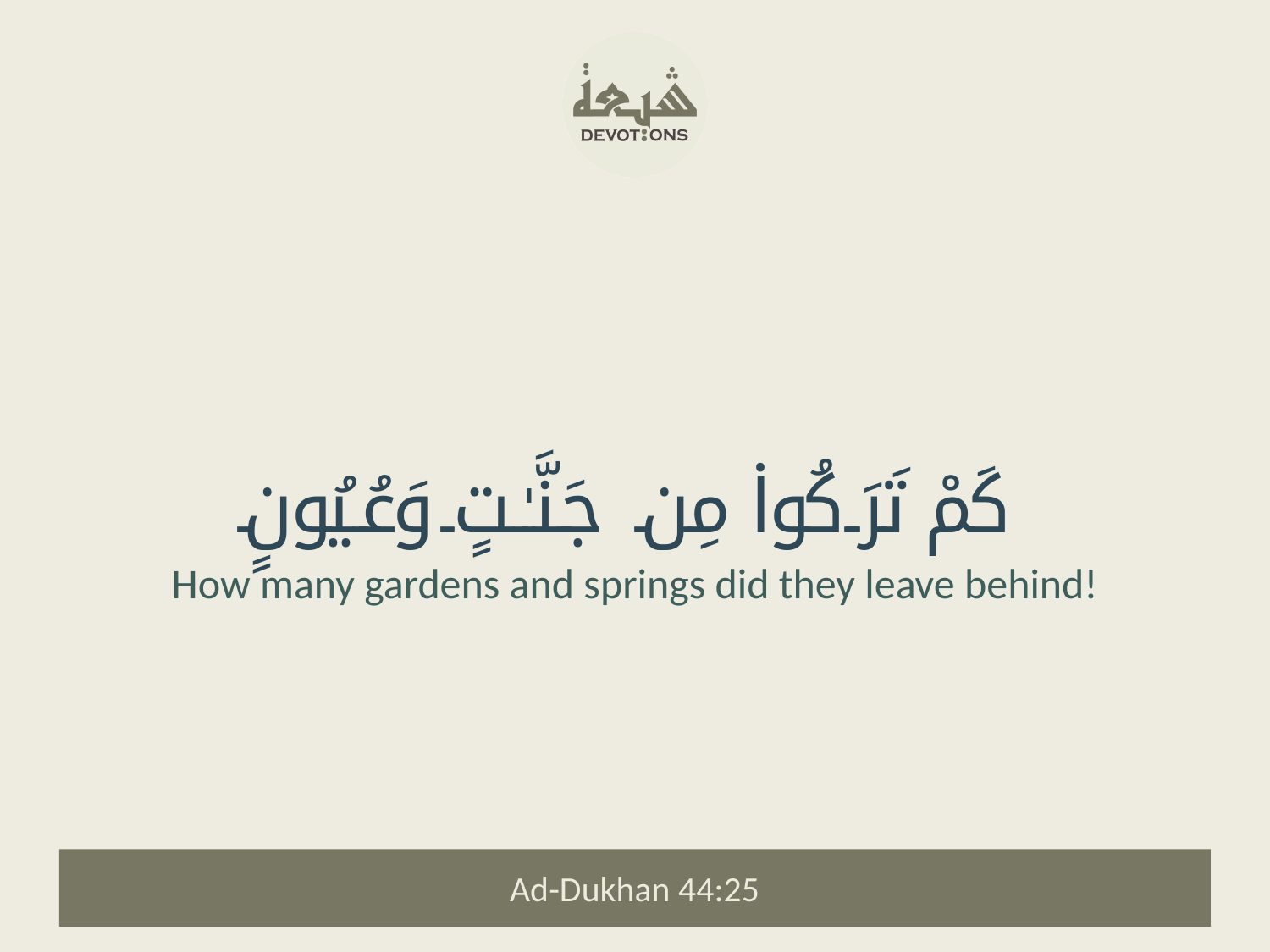

كَمْ تَرَكُوا۟ مِن جَنَّـٰتٍ وَعُيُونٍ
How many gardens and springs did they leave behind!
Ad-Dukhan 44:25